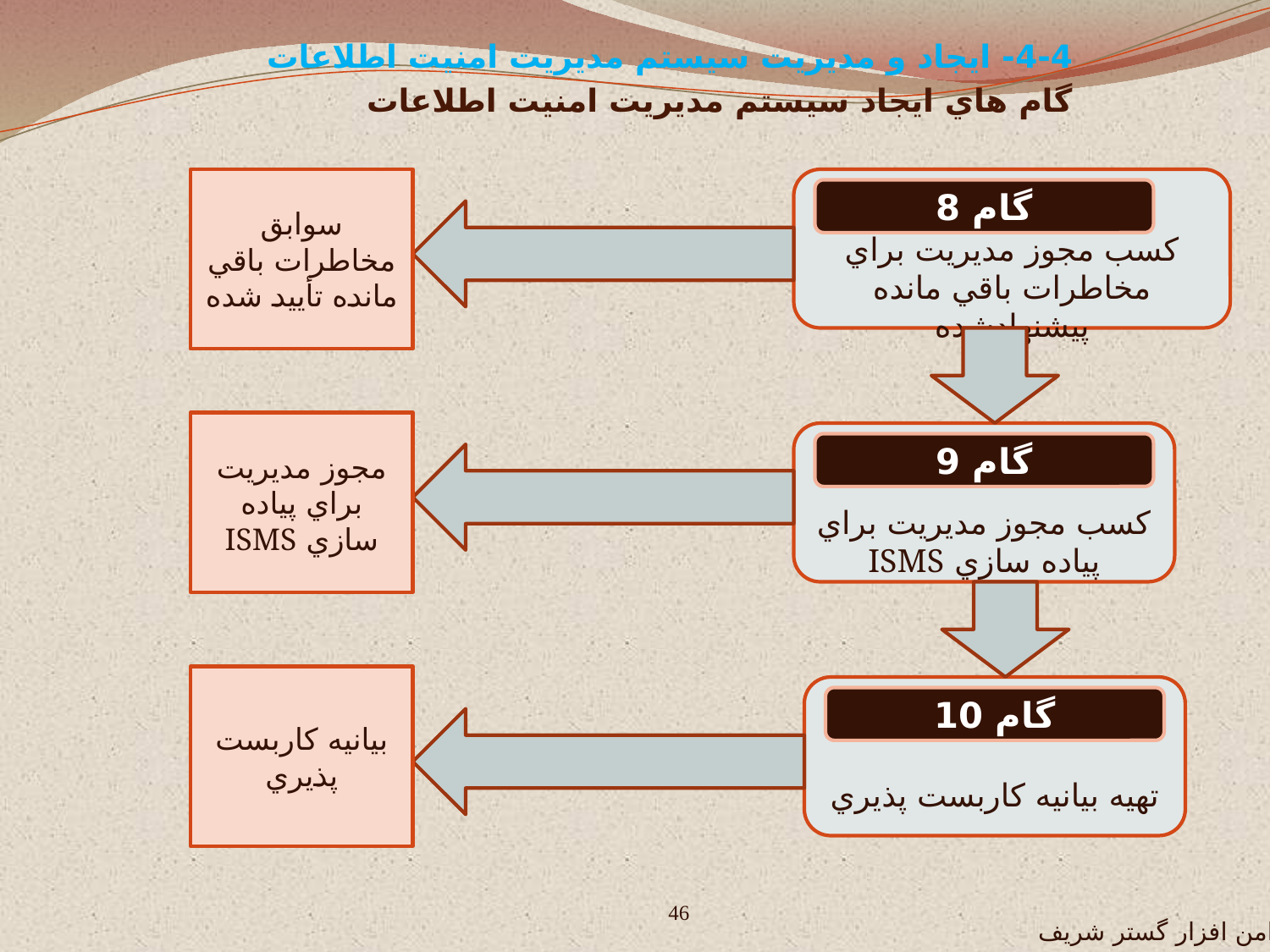

4-4- ايجاد و مديريت سيستم مديريت امنيت اطلاعات
گام هاي ايجاد سيستم مديريت امنيت اطلاعات
سوابق مخاطرات باقي مانده تأييد شده

کسب مجوز مديريت براي مخاطرات باقي مانده پيشنهادشده
گام 8

مجوز مديريت براي پياده سازي ISMS

کسب مجوز مديريت براي پياده سازي ISMS
گام 9

بيانيه کاربست پذيري

تهيه بيانيه کاربست پذيري
گام 10